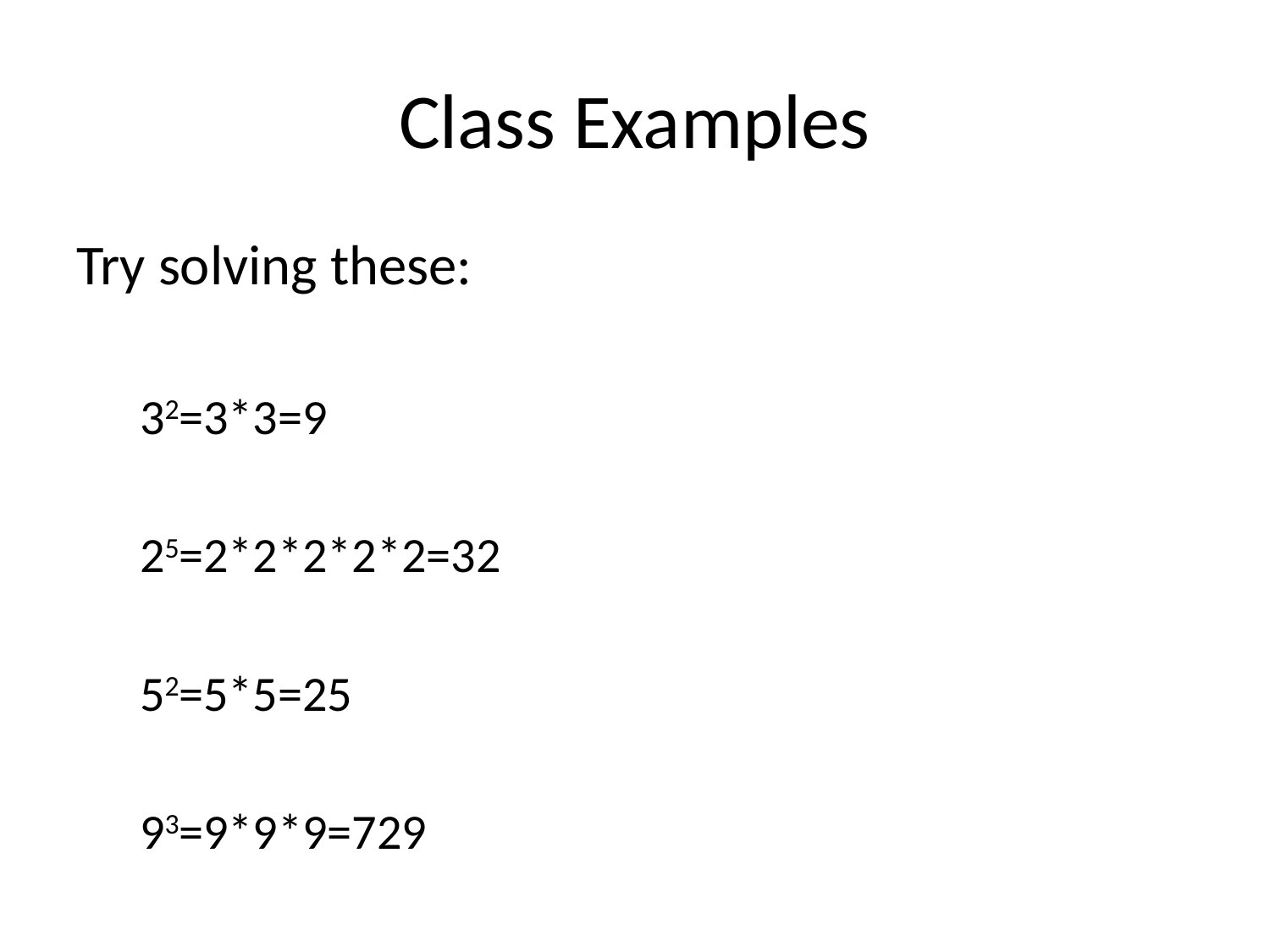

# Class Examples
Try solving these:

32=3*3=9

25=2*2*2*2*2=32

52=5*5=25

93=9*9*9=729